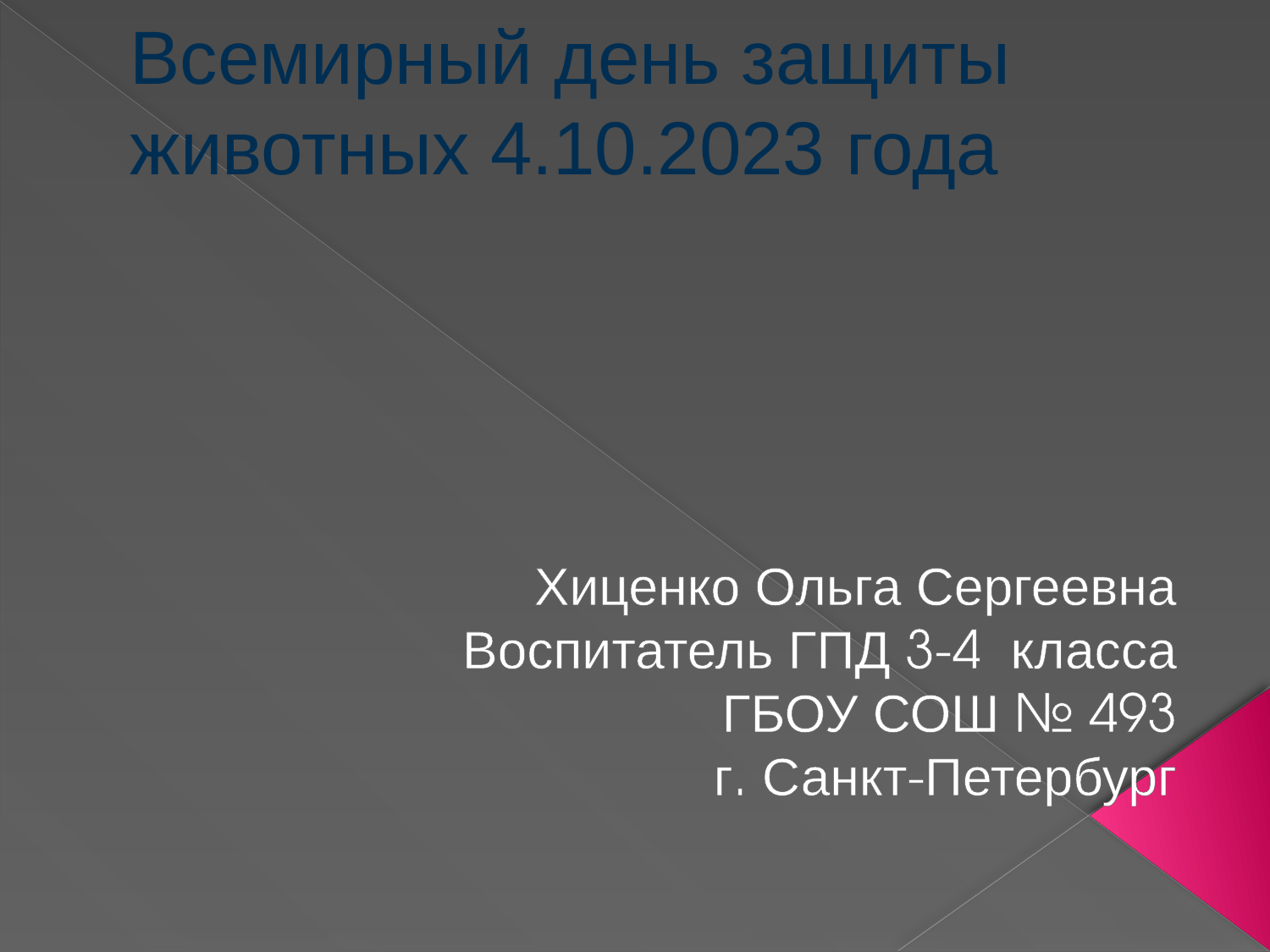

# Всемирный день защиты животных 4.10.2023 года
Хиценко Ольга Сергеевна
 Воспитатель ГПД 3-4  класса
ГБОУ СОШ № 493
г. Санкт-Петербург